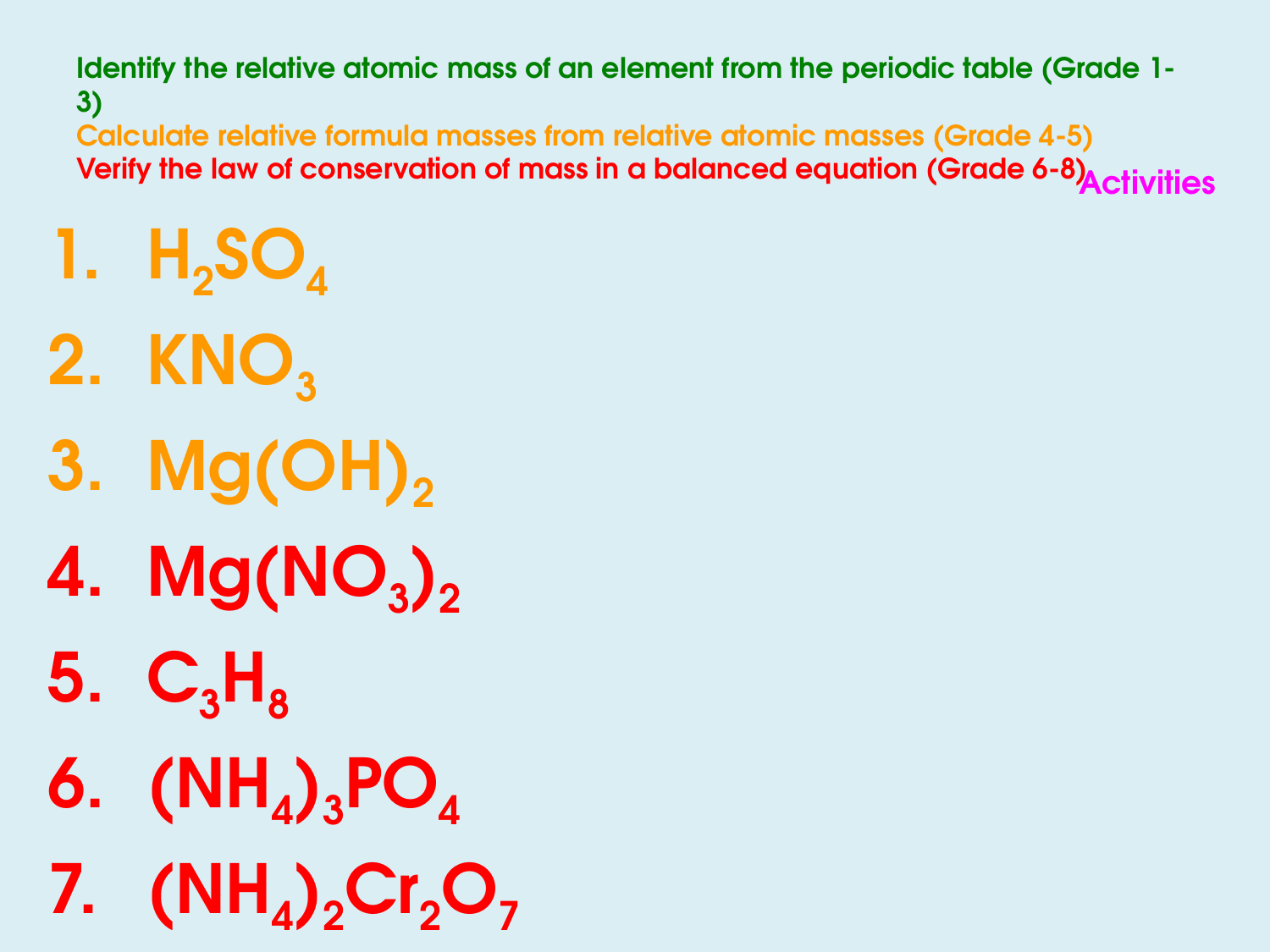

# Identify the relative atomic mass of an element from the periodic table (Grade 1-3) Calculate relative formula masses from relative atomic masses (Grade 4-5) Verify the law of conservation of mass in a balanced equation (Grade 6-8)
Activities
H2SO4
KNO3
Mg(OH)2
Mg(NO3)2
C3H8
(NH4)3PO4
(NH4)2Cr2O7